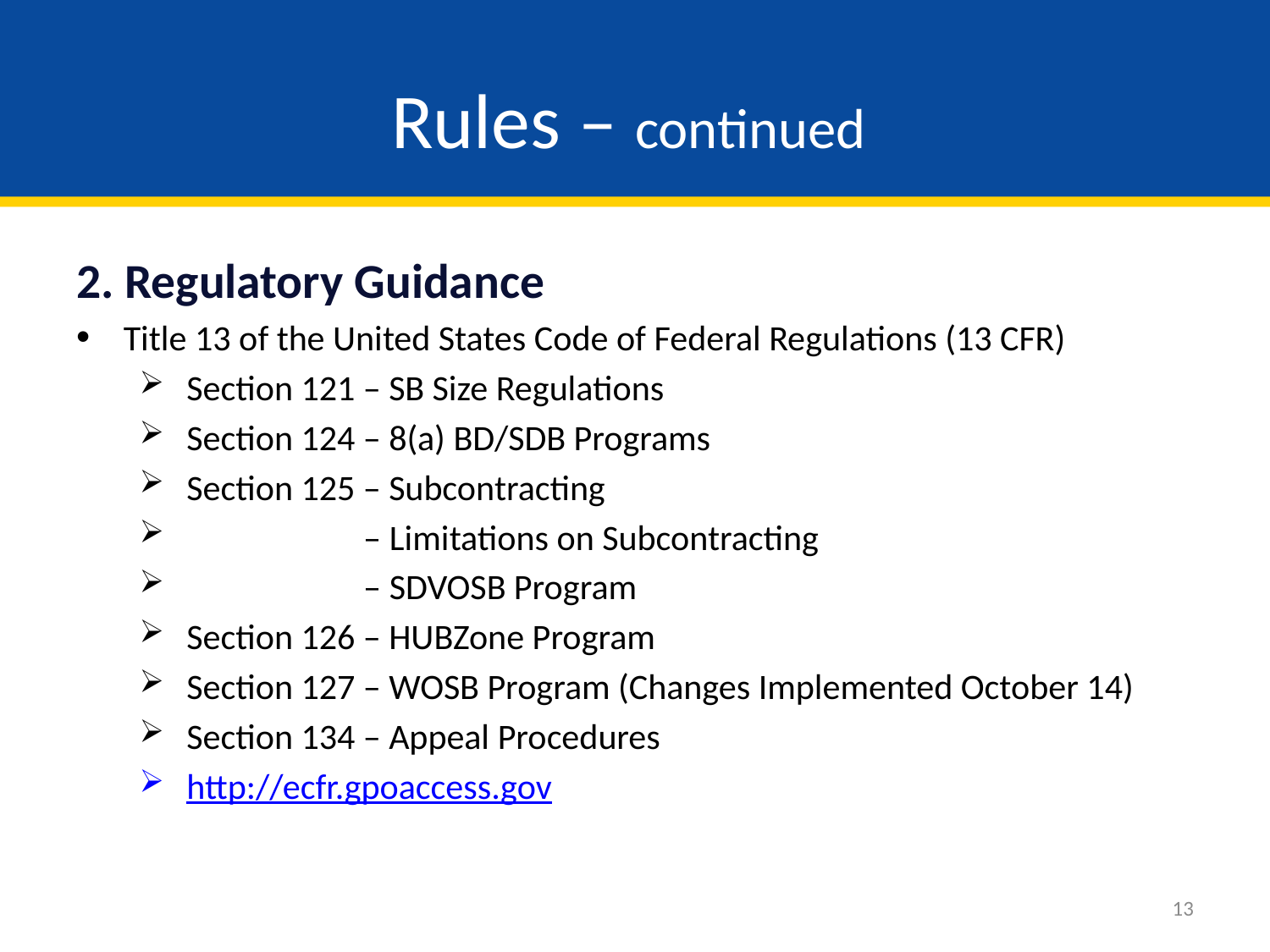

# Rules – continued
2. Regulatory Guidance
Title 13 of the United States Code of Federal Regulations (13 CFR)
Section 121 – SB Size Regulations
Section 124 – 8(a) BD/SDB Programs
Section 125 – Subcontracting
                      – Limitations on Subcontracting
                      – SDVOSB Program
Section 126 – HUBZone Program
Section 127 – WOSB Program (Changes Implemented October 14)
Section 134 – Appeal Procedures
http://ecfr.gpoaccess.gov

13